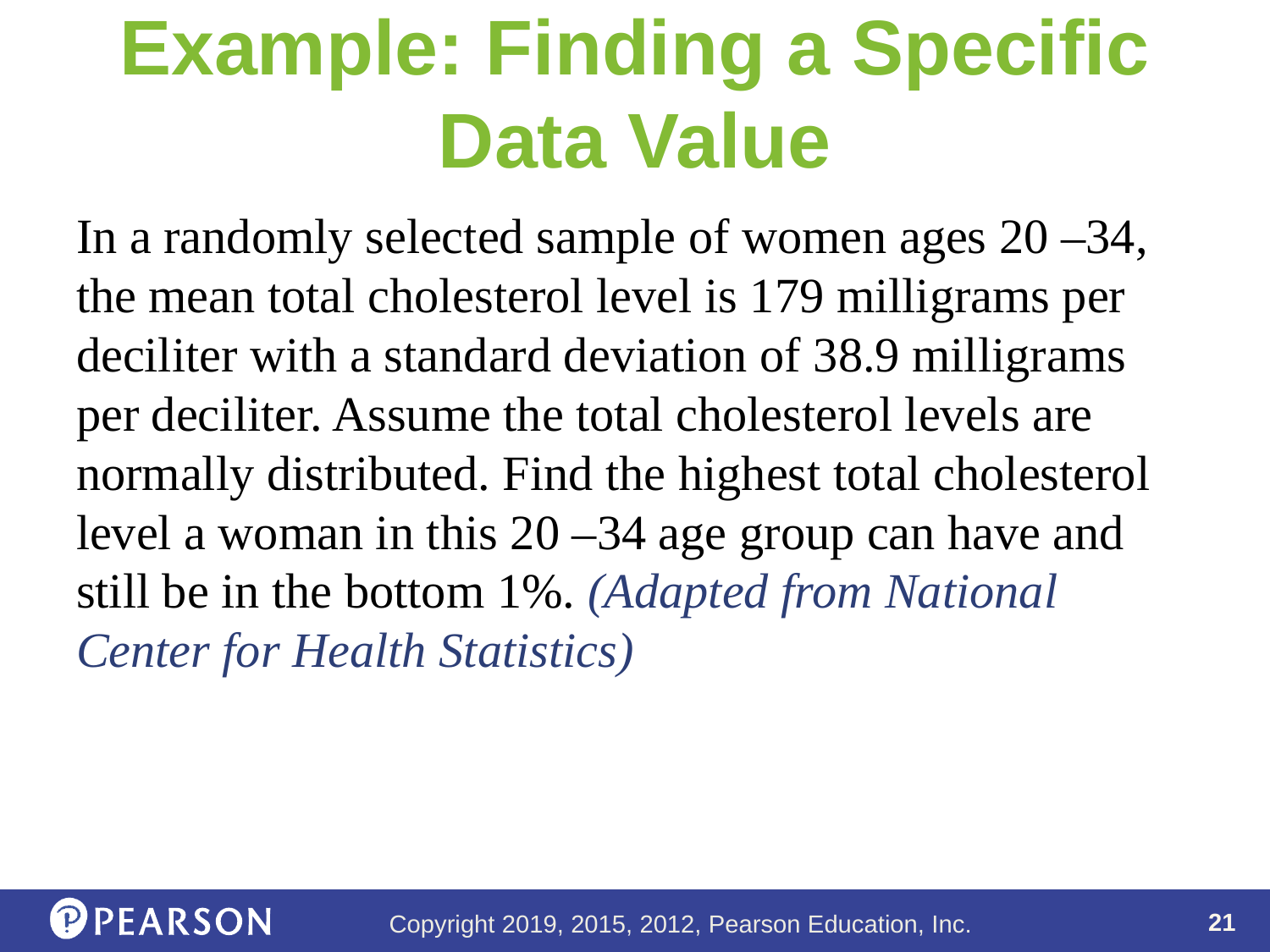

# Example: Finding a Specific Data Value
In a randomly selected sample of women ages 20 –34, the mean total cholesterol level is 179 milligrams per deciliter with a standard deviation of 38.9 milligrams per deciliter. Assume the total cholesterol levels are normally distributed. Find the highest total cholesterol level a woman in this 20 –34 age group can have and still be in the bottom 1%. (Adapted from National Center for Health Statistics)